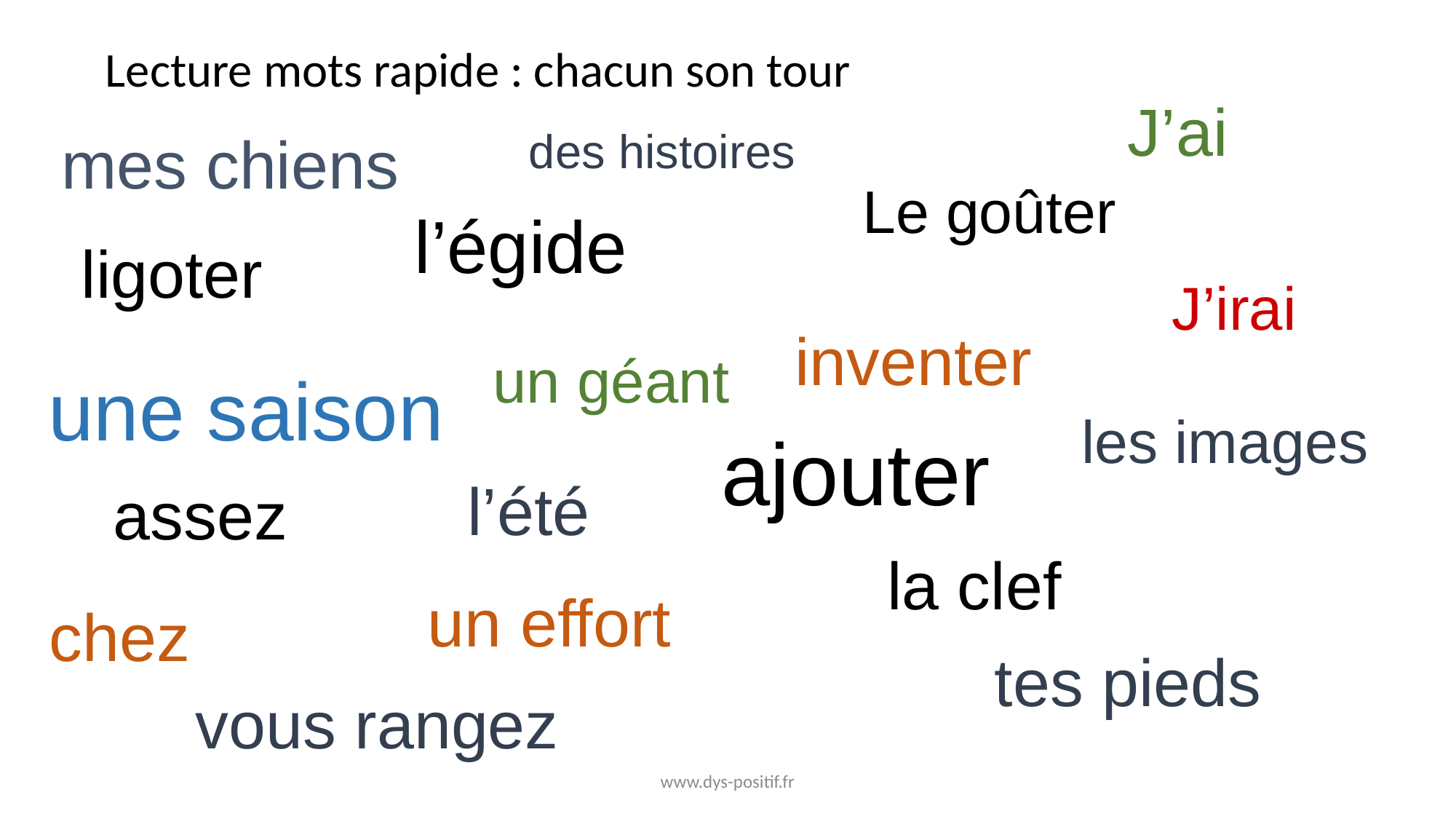

# Lecture mots rapide : chacun son tour
J’ai
des histoires
mes chiens
Le goûter
l’égide
ligoter
J’irai
inventer
un géant
une saison
les images
ajouter
l’été
assez
la clef
un effort
chez
tes pieds
vous rangez
www.dys-positif.fr